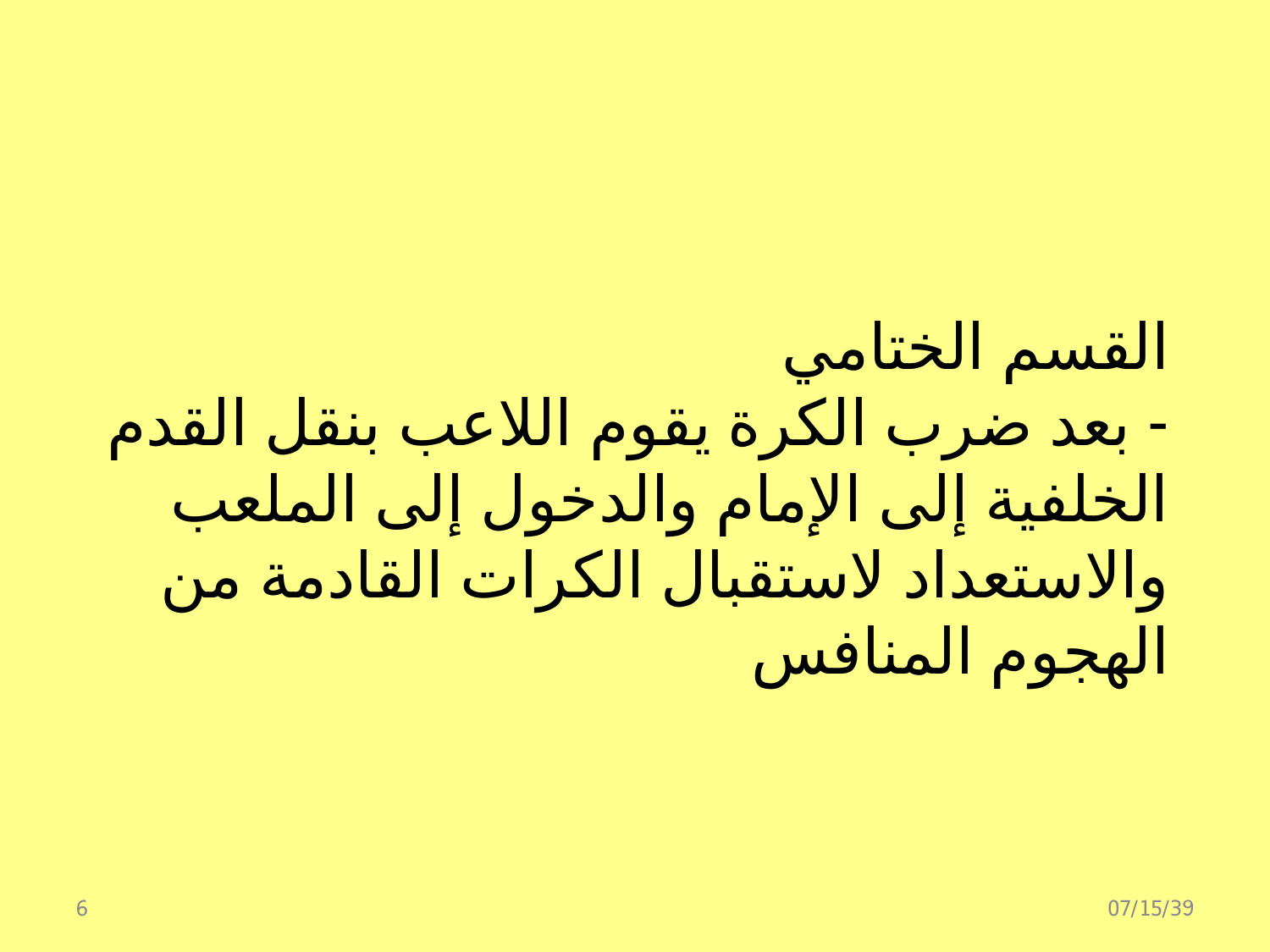

القسم الختامي
- بعد ضرب الكرة يقوم اللاعب بنقل القدم الخلفية إلى الإمام والدخول إلى الملعب والاستعداد لاستقبال الكرات القادمة من الهجوم المنافس
6
07/15/39